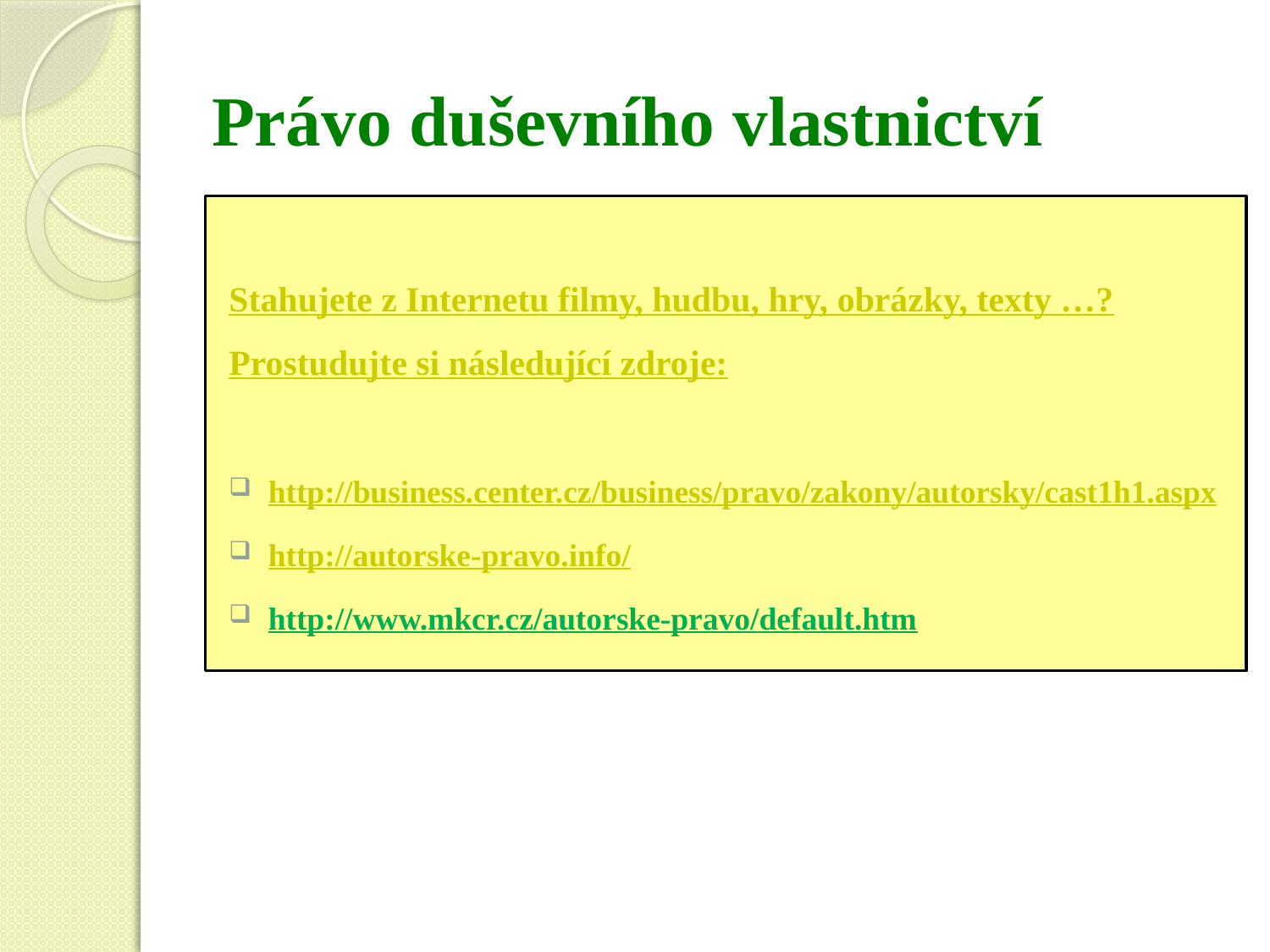

# Právo duševního vlastnictví

Stahujete z Internetu filmy, hudbu, hry, obrázky, texty …?
Prostudujte si následující zdroje:

http://business.center.cz/business/pravo/zakony/autorsky/cast1h1.aspx
http://autorske-pravo.info/
http://www.mkcr.cz/autorske-pravo/default.htm